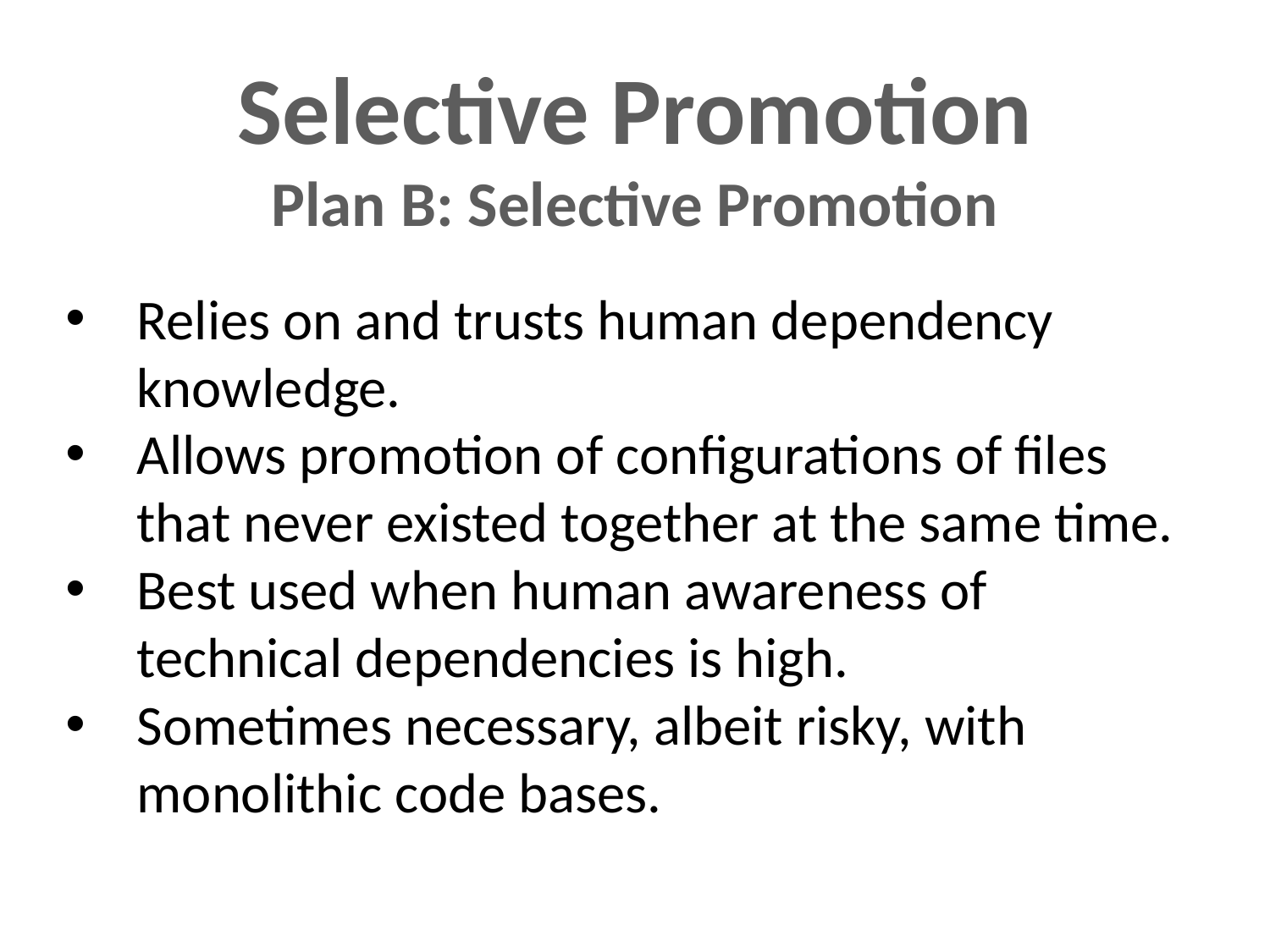

Selective Promotion
Plan B: Selective Promotion

Relies on and trusts human dependency knowledge.
Allows promotion of configurations of files that never existed together at the same time.
Best used when human awareness of technical dependencies is high.
Sometimes necessary, albeit risky, with monolithic code bases.